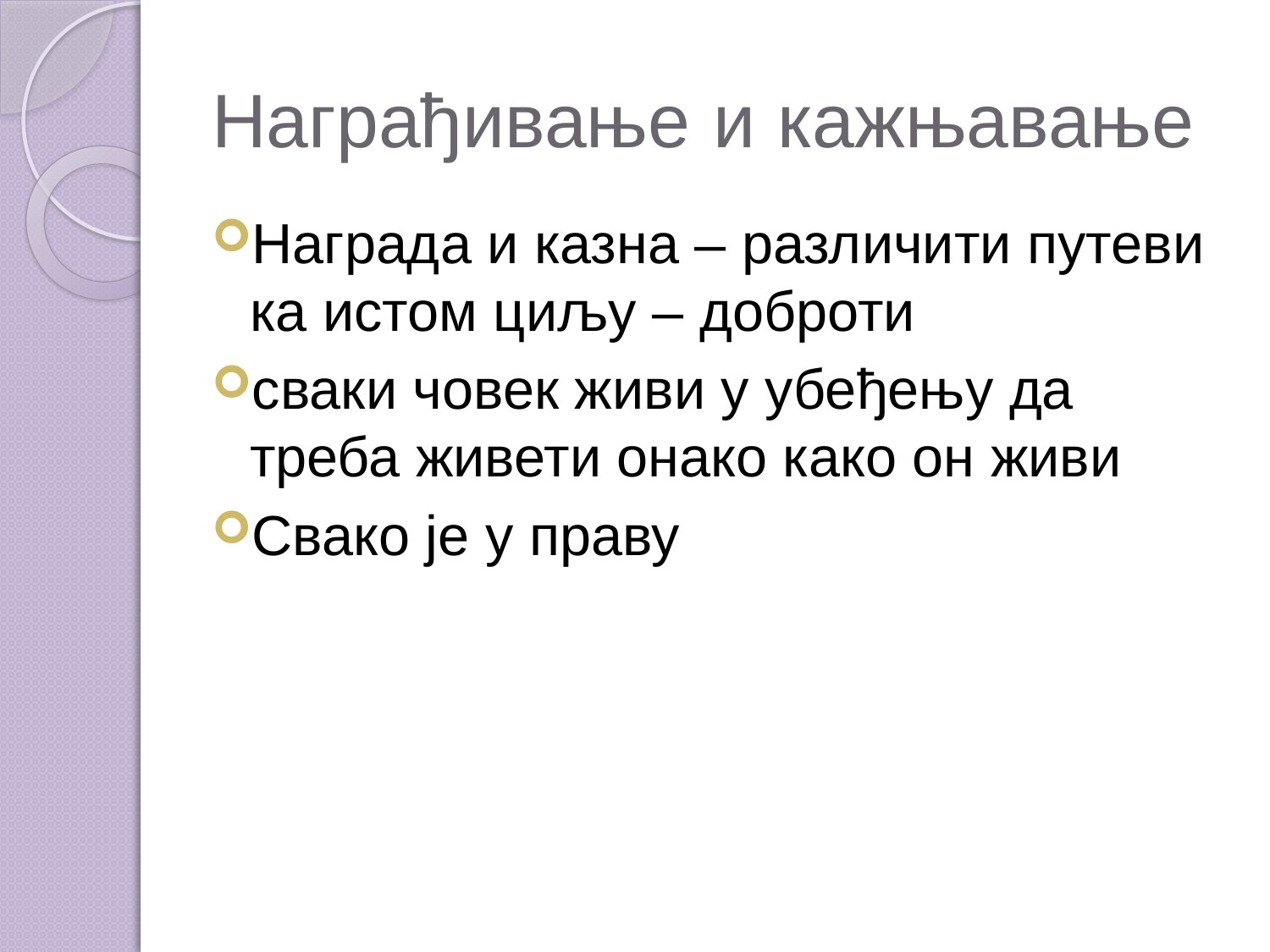

# Награђивање и кажњавање
Награда и казна – различити путеви ка истом циљу – доброти
сваки човек живи у убеђењу да треба живети онако како он живи
Свако је у праву